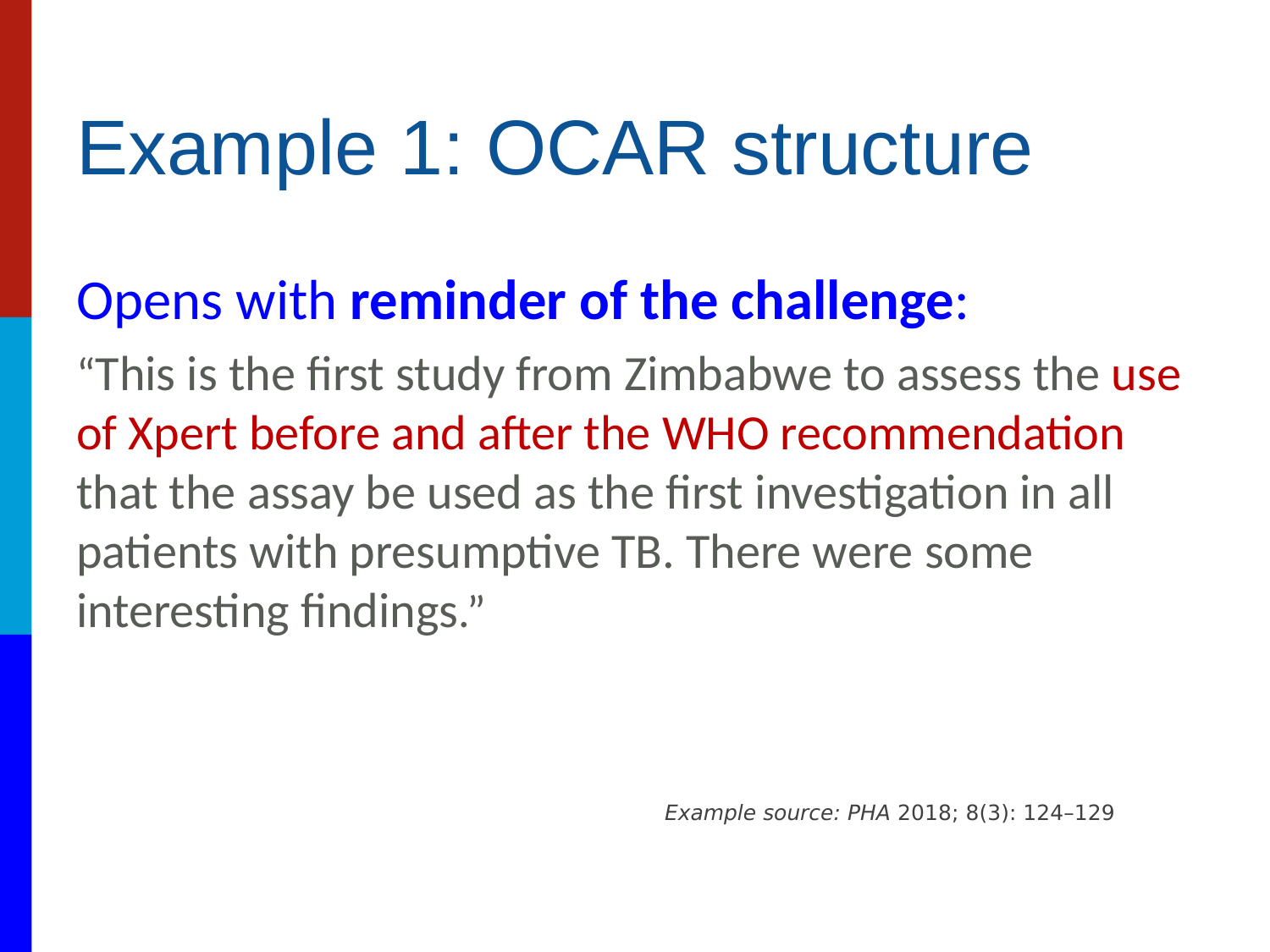

# Example 1: OCAR structure
Opens with reminder of the challenge:
“This is the first study from Zimbabwe to assess the use of Xpert before and after the WHO recommendation that the assay be used as the first investigation in all patients with presumptive TB. There were some interesting findings.”
Example source: PHA 2018; 8(3): 124–129